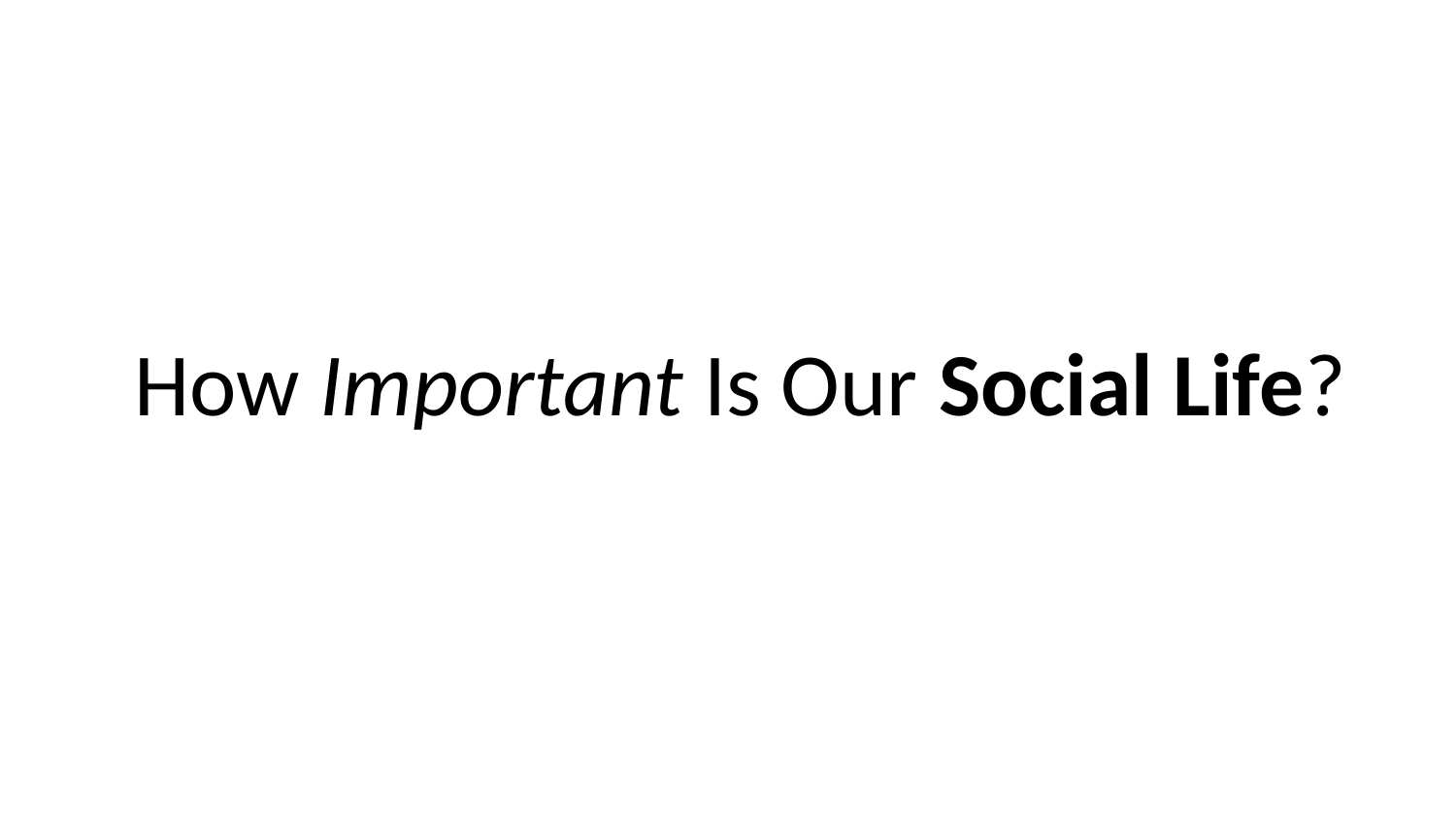

# How Important Is Our Social Life?